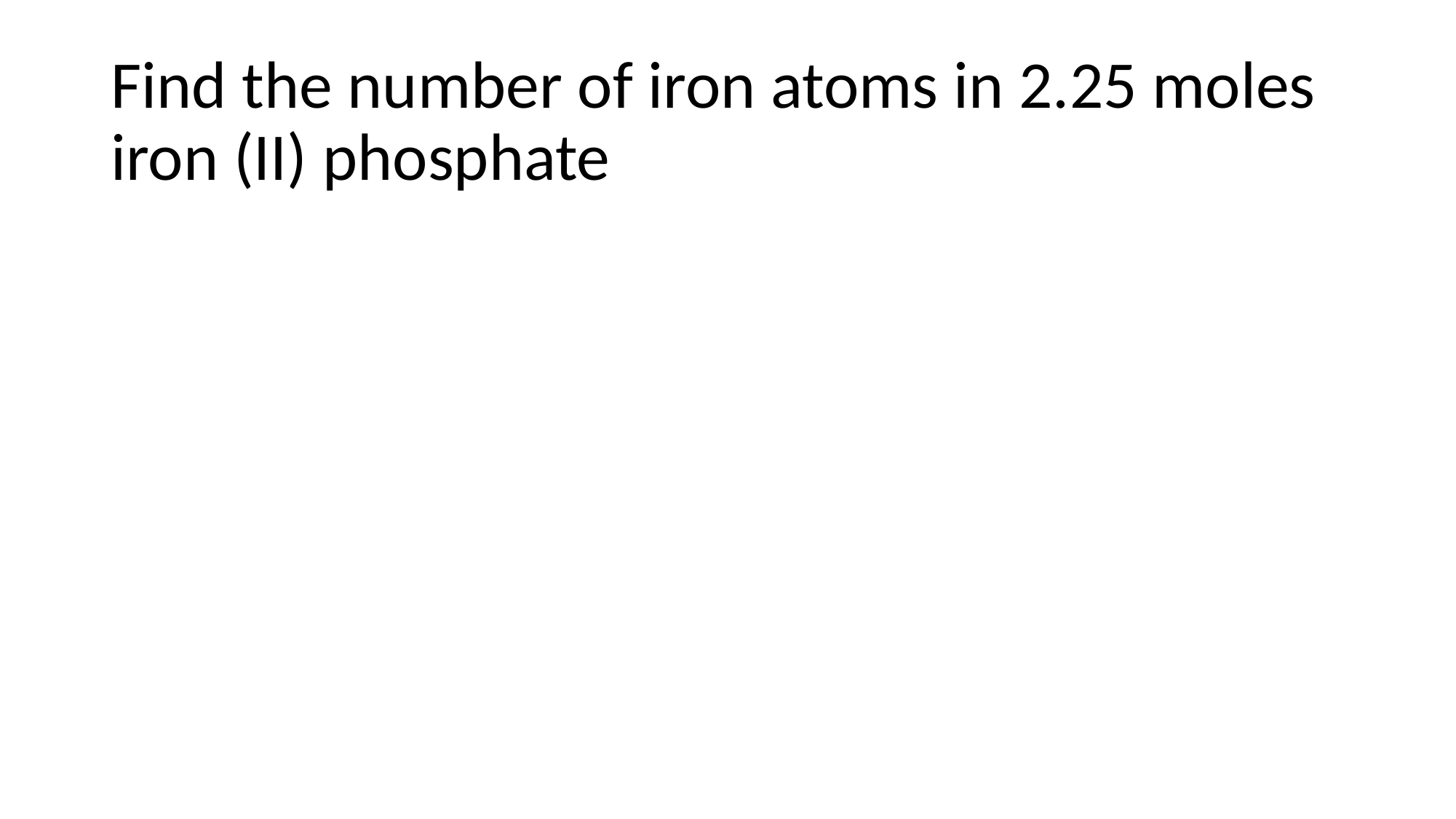

# Find the number of iron atoms in 2.25 moles iron (II) phosphate